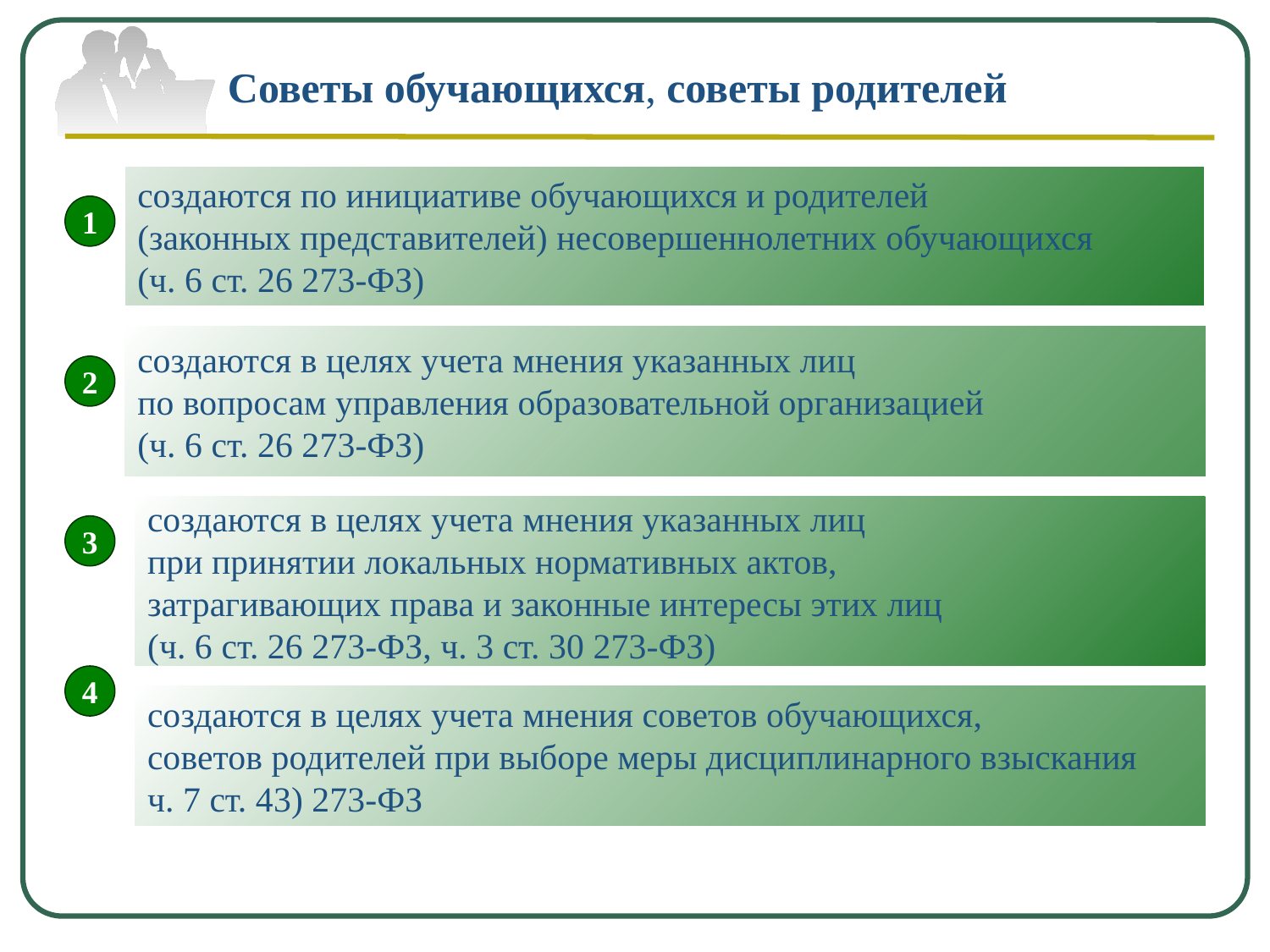

Советы обучающихся, советы родителей
создаются по инициативе обучающихся и родителей
(законных представителей) несовершеннолетних обучающихся
(ч. 6 ст. 26 273-ФЗ)
1
создаются в целях учета мнения указанных лиц
по вопросам управления образовательной организацией
(ч. 6 ст. 26 273-ФЗ)
2
создаются в целях учета мнения указанных лиц
при принятии локальных нормативных актов,
затрагивающих права и законные интересы этих лиц
(ч. 6 ст. 26 273-ФЗ, ч. 3 ст. 30 273-ФЗ)
3
4
создаются в целях учета мнения советов обучающихся,
советов родителей при выборе меры дисциплинарного взыскания
ч. 7 ст. 43) 273-ФЗ